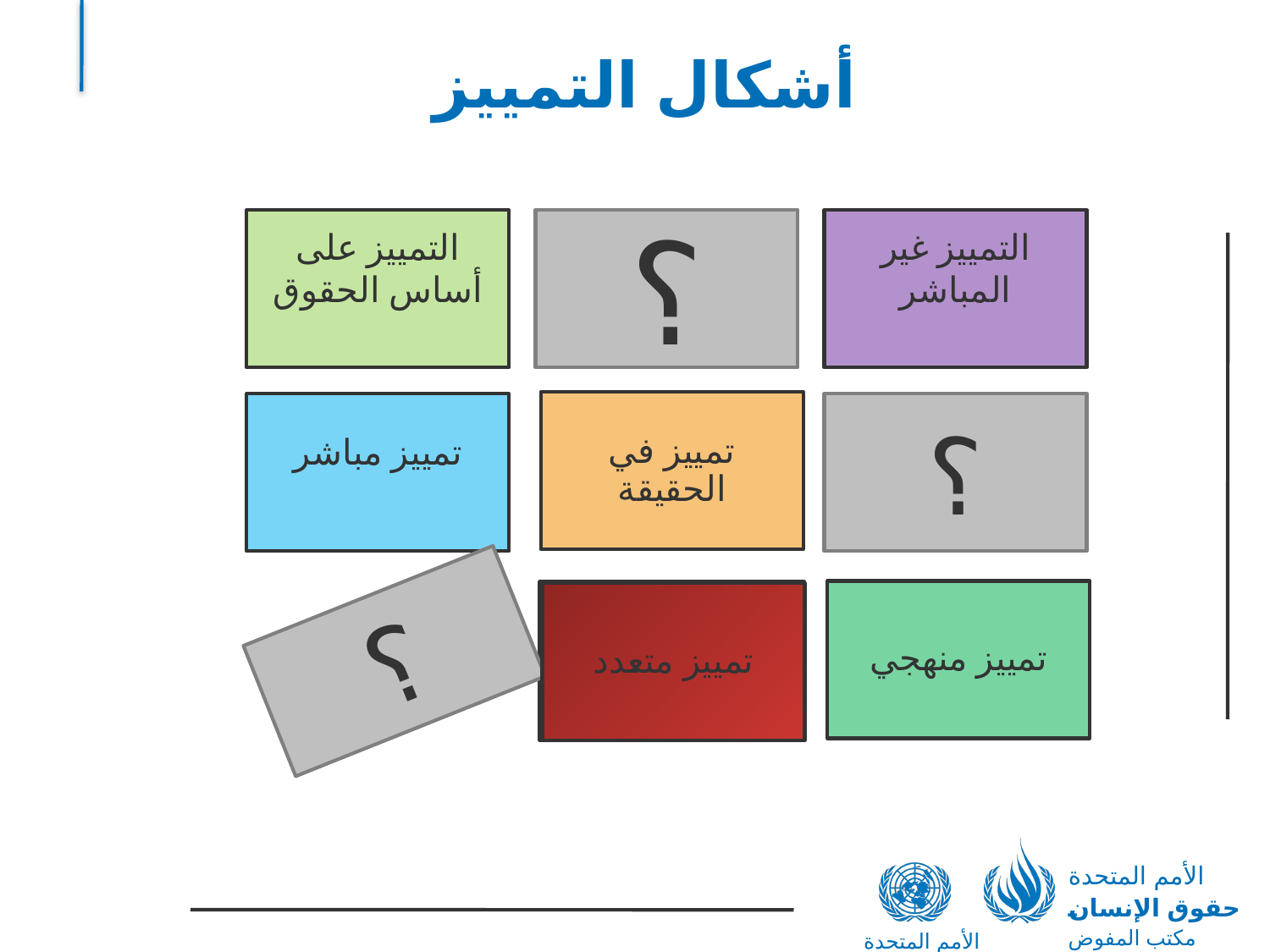

# أشكال التمييز

التمييز غير المباشر

؟
التمييز على أساس الحقوق

؟
تمييز في الحقيقة
تمييز مباشر

تمييز منهجي
؟
تمييز متعدد

multiple
discrimination

الأمم المتحدة
حقوق الإنسان
مكتب المفوض السامي
الأمم المتحدة